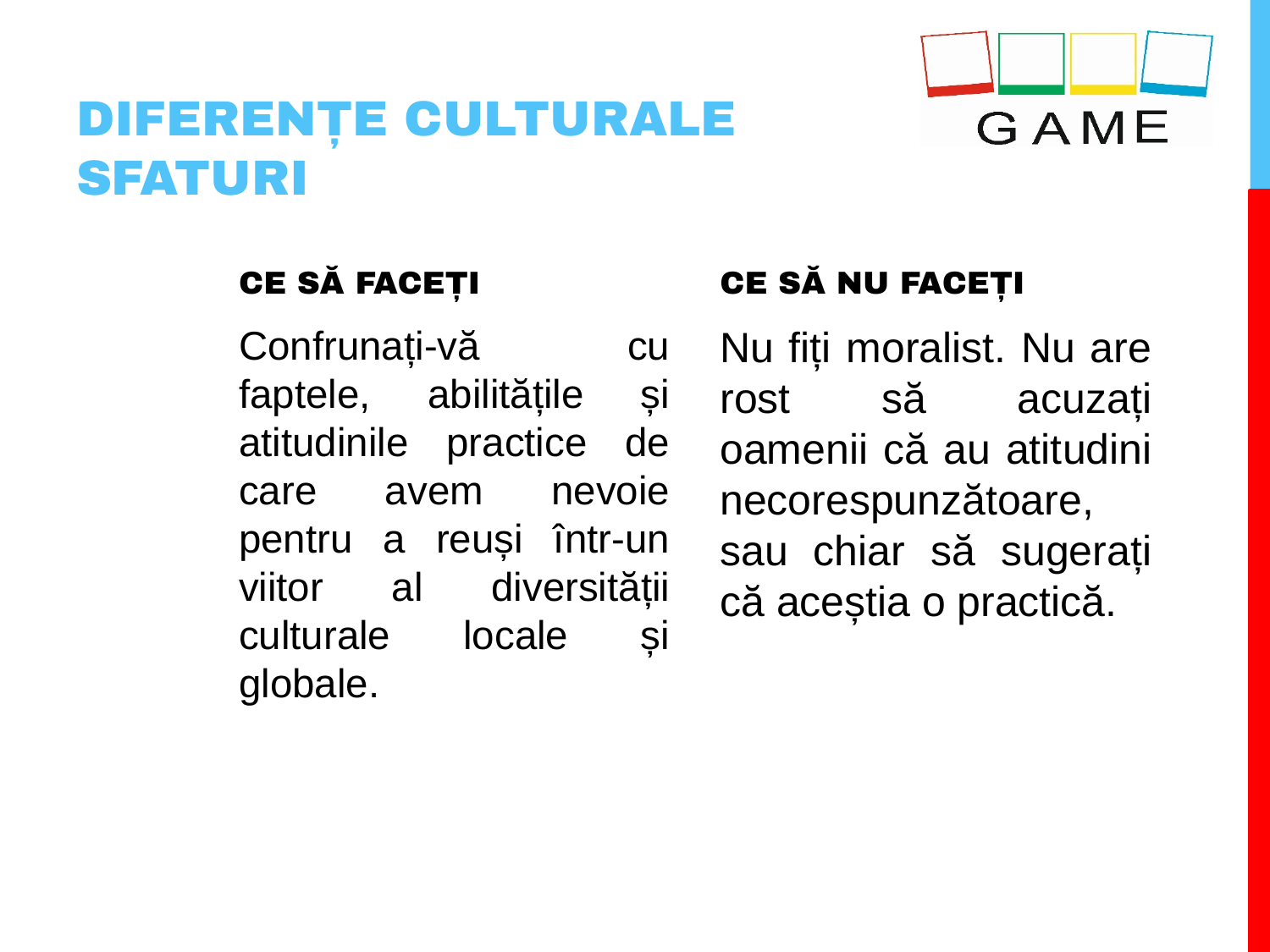

# DIFERENȚE CULTURALE SFATURI
CE SĂ FACEȚI
CE SĂ NU FACEȚI
Confrunați-vă cu faptele, abilitățile și atitudinile practice de care avem nevoie pentru a reuși într-un viitor al diversității culturale locale și globale.

Nu fiți moralist. Nu are rost să acuzați oamenii că au atitudini necorespunzătoare, sau chiar să sugerați că aceștia o practică.